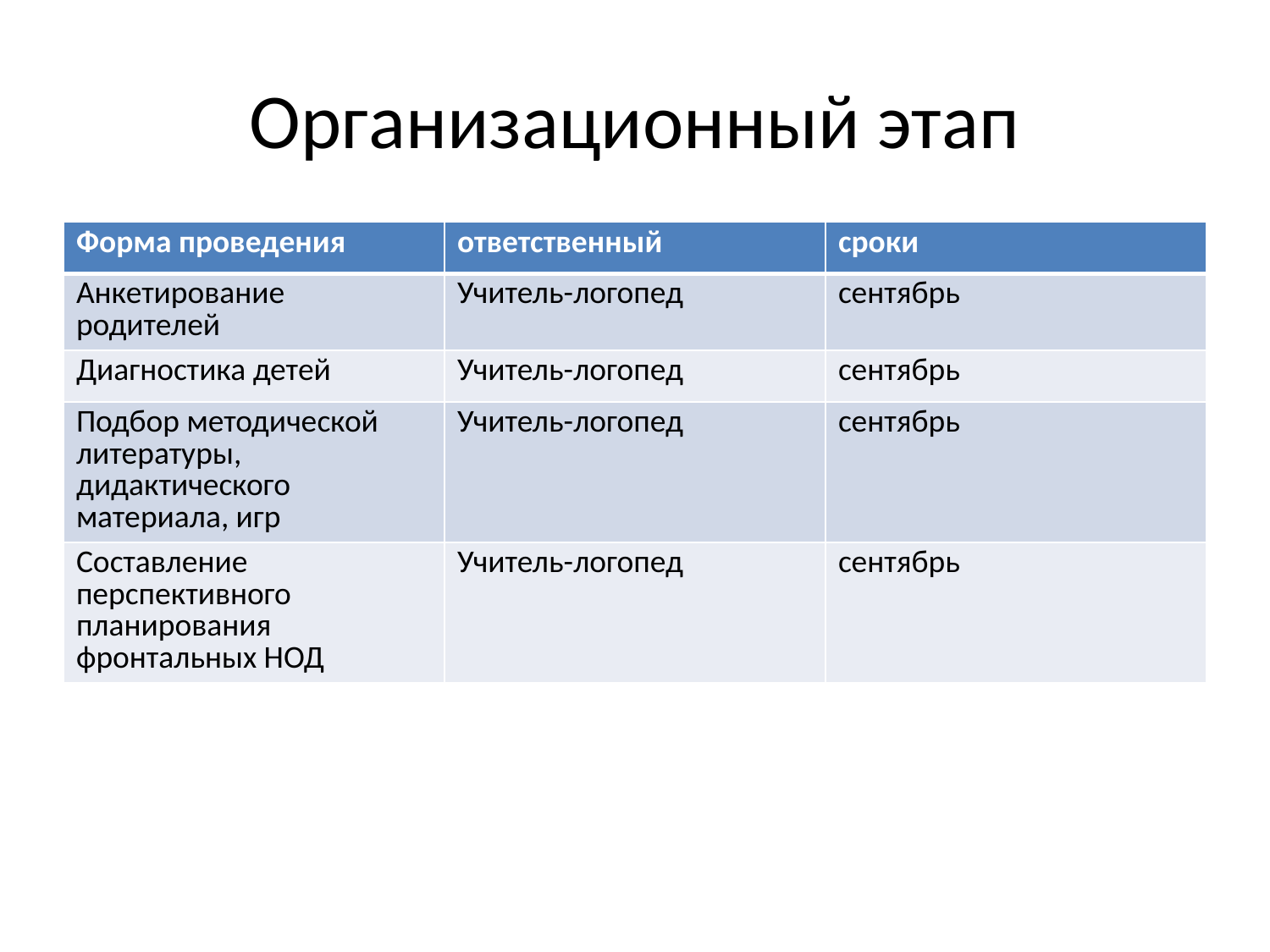

# Организационный этап
| Форма проведения | ответственный | сроки |
| --- | --- | --- |
| Анкетирование родителей | Учитель-логопед | сентябрь |
| Диагностика детей | Учитель-логопед | сентябрь |
| Подбор методической литературы, дидактического материала, игр | Учитель-логопед | сентябрь |
| Составление перспективного планирования фронтальных НОД | Учитель-логопед | сентябрь |